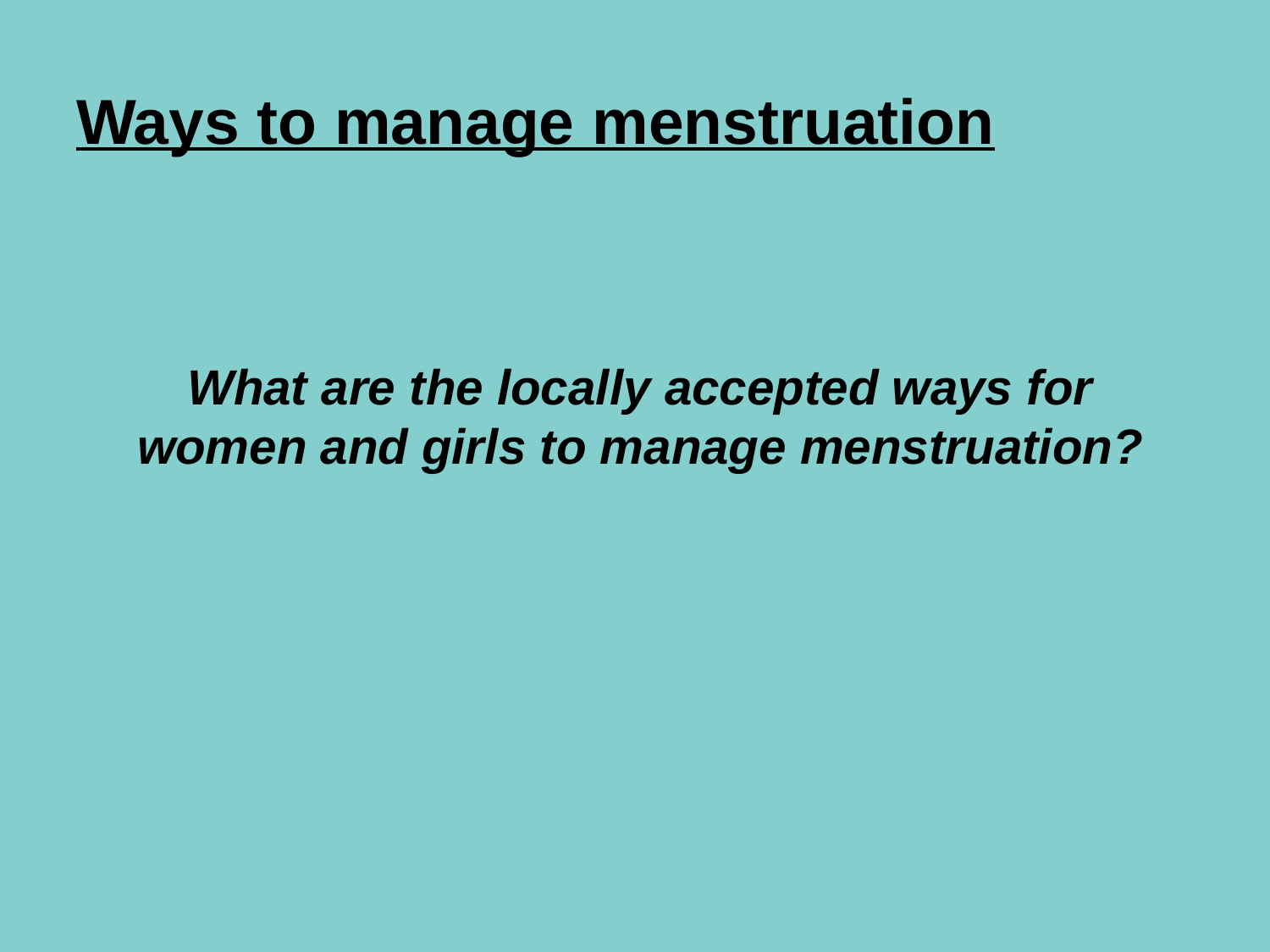

# Ways to manage menstruation
What are the locally accepted ways for women and girls to manage menstruation?